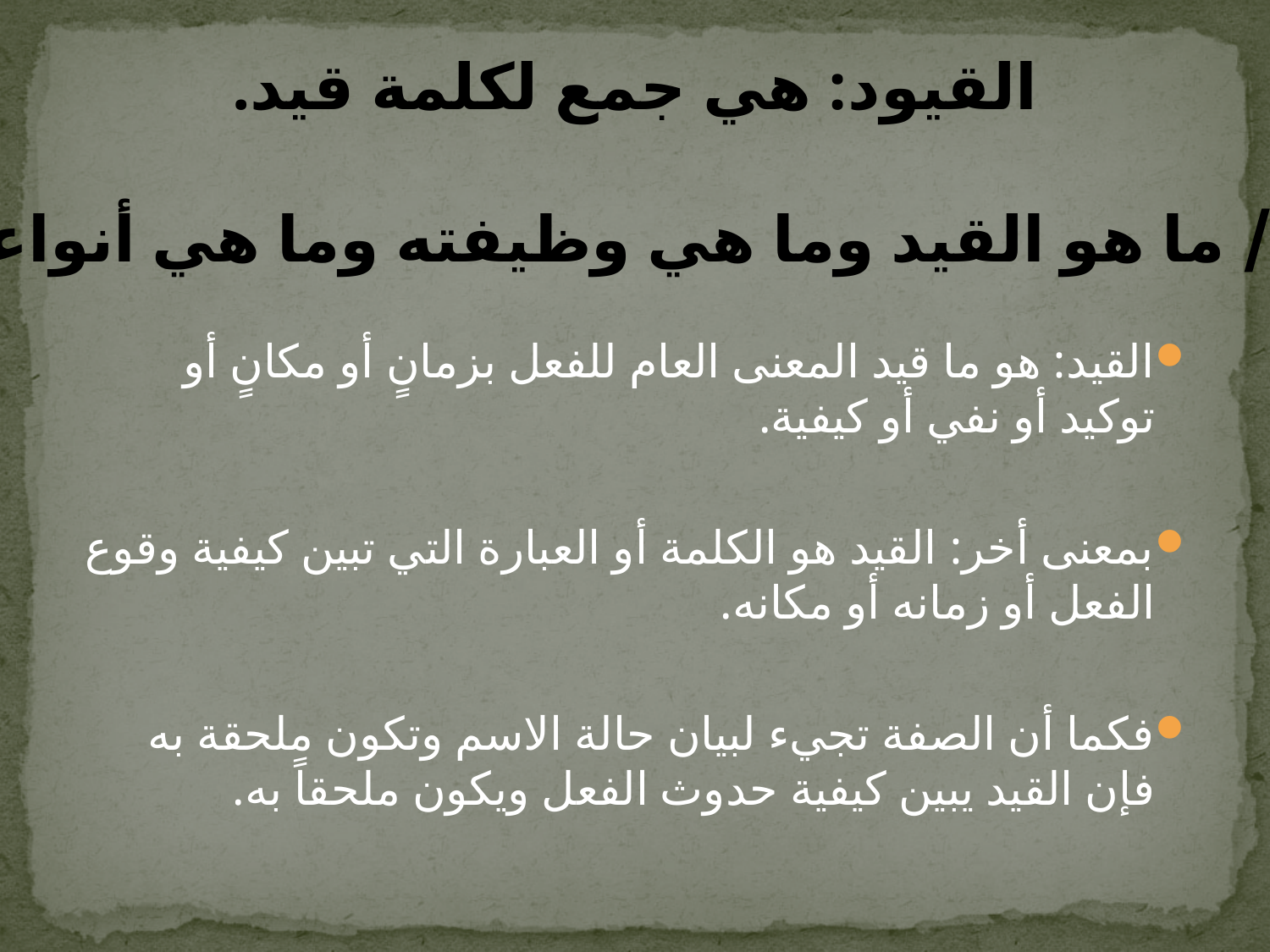

القيود: هي جمع لكلمة قيد.

س/ ما هو القيد وما هي وظيفته وما هي أنواعه؟
القيد: هو ما قيد المعنى العام للفعل بزمانٍ أو مكانٍ أو توكيد أو نفي أو كيفية.

بمعنى أخر: القيد هو الكلمة أو العبارة التي تبين كيفية وقوع الفعل أو زمانه أو مكانه.

فكما أن الصفة تجيء لبيان حالة الاسم وتكون ملحقة به فإن القيد يبين كيفية حدوث الفعل ويكون ملحقاً به.